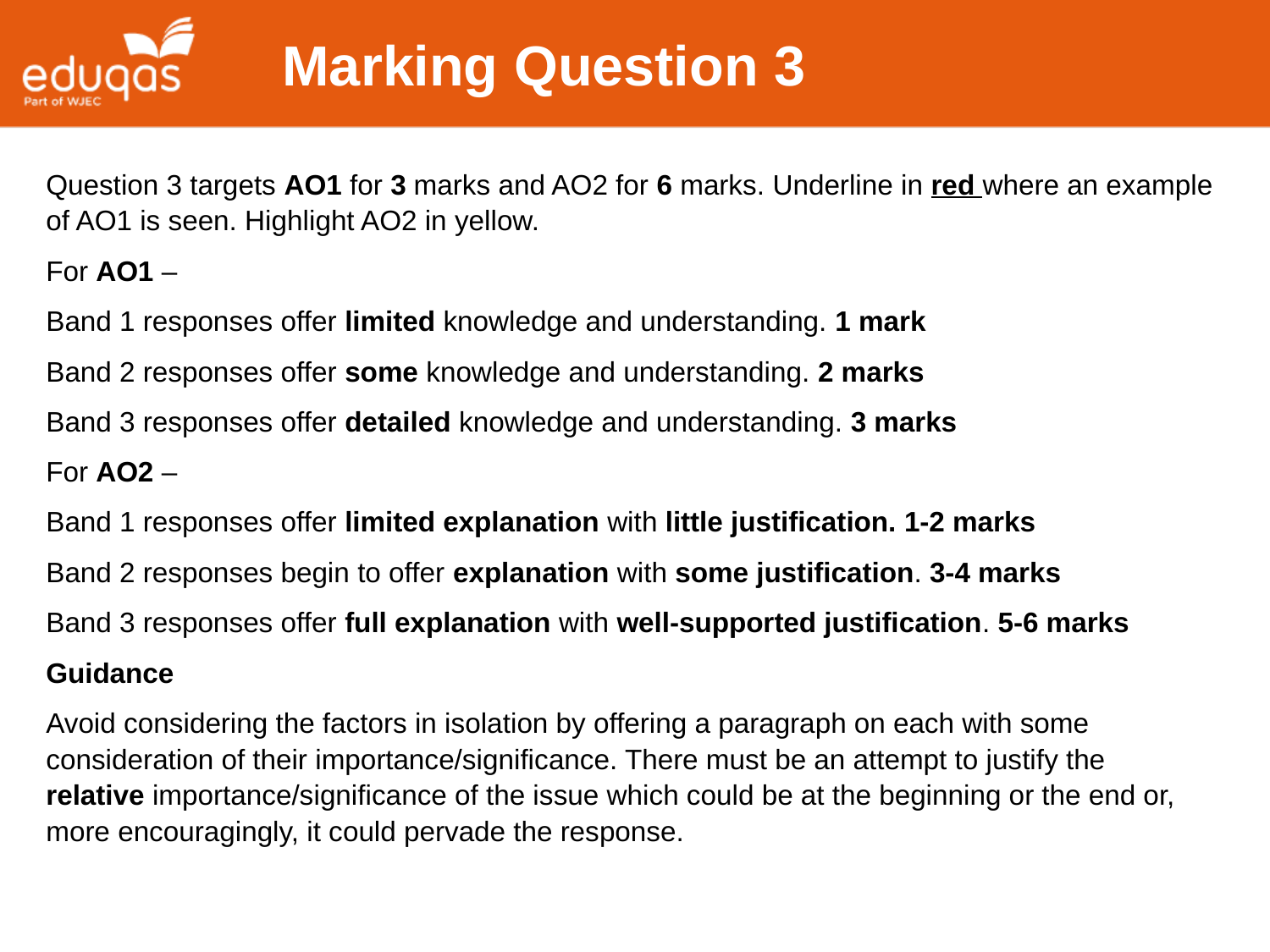

# Marking Question 3
Question 3 targets AO1 for 3 marks and AO2 for 6 marks. Underline in red where an example of AO1 is seen. Highlight AO2 in yellow.
For AO1 –
Band 1 responses offer limited knowledge and understanding. 1 mark
Band 2 responses offer some knowledge and understanding. 2 marks
Band 3 responses offer detailed knowledge and understanding. 3 marks
For AO2 –
Band 1 responses offer limited explanation with little justification. 1-2 marks
Band 2 responses begin to offer explanation with some justification. 3-4 marks
Band 3 responses offer full explanation with well-supported justification. 5-6 marks
Guidance
Avoid considering the factors in isolation by offering a paragraph on each with some consideration of their importance/significance. There must be an attempt to justify the relative importance/significance of the issue which could be at the beginning or the end or, more encouragingly, it could pervade the response.